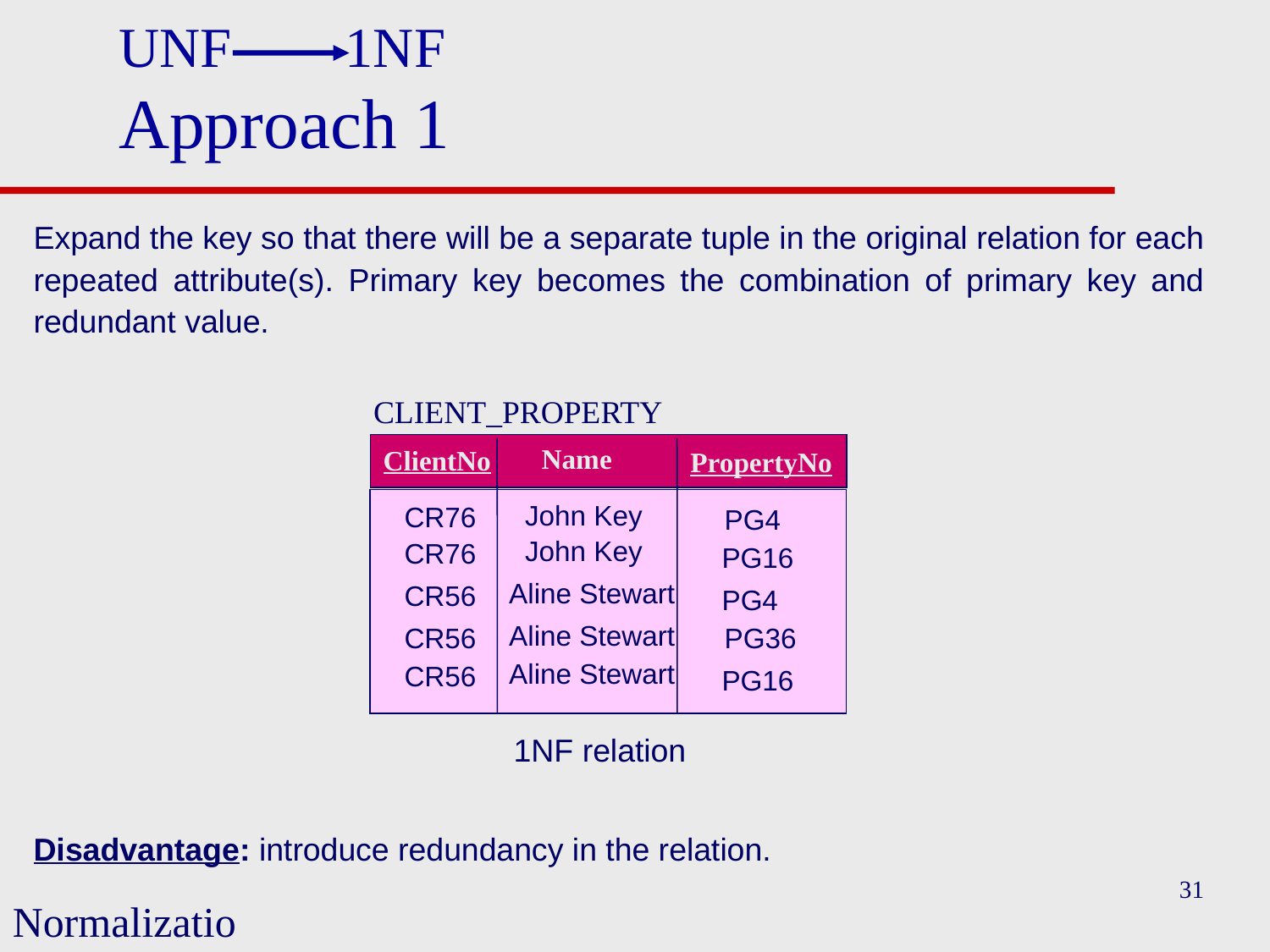

# UNF        1NF Approach 1

Expand the key so that there will be a separate tuple in the original relation for each repeated attribute(s). Primary key becomes the combination of primary key and redundant value.

                                                      1NF relation

Disadvantage: introduce redundancy in the relation.

CLIENT_PROPERTY

Name
ClientNo

PropertyNo

John Key
CR76
PG4
John Key
CR76
PG16
Aline Stewart
CR56
PG4
Aline Stewart
CR56
PG36
Aline Stewart
CR56
PG16
31
Normalization